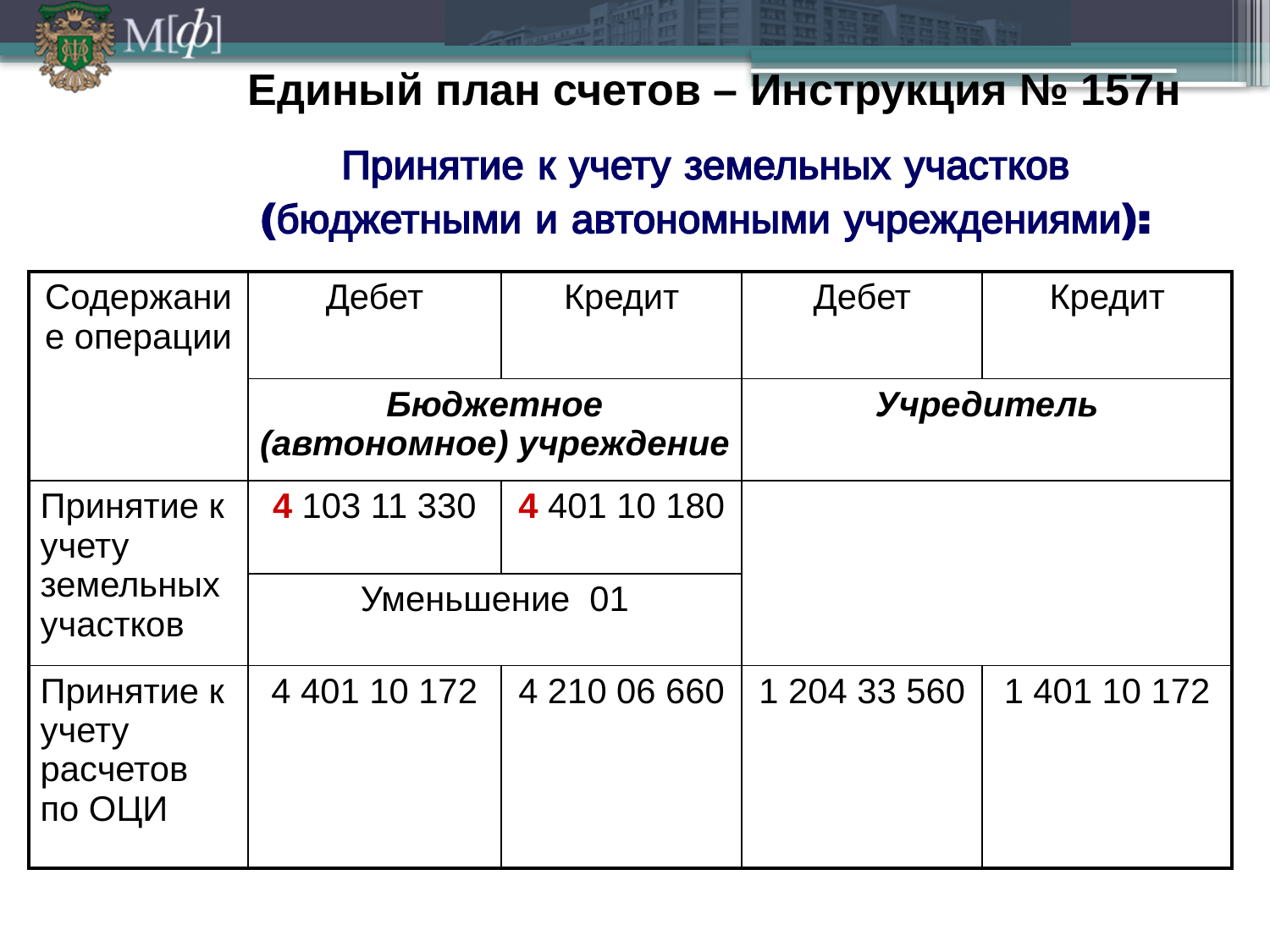

Единый план счетов – Инструкция № 157н
Принятие к учету земельных участков
(бюджетными и автономными учреждениями):
| Содержание операции | Дебет | Кредит | Дебет | Кредит |
| --- | --- | --- | --- | --- |
|  | Бюджетное (автономное) учреждение |  | Учредитель |  |
| Принятие к учету земельных участков | 4 103 11 330 | 4 401 10 180 |  |  |
|  | Уменьшение 01 |  |  |  |
| Принятие к учету расчетов по ОЦИ | 4 401 10 172 | 4 210 06 660 | 1 204 33 560 | 1 401 10 172 |